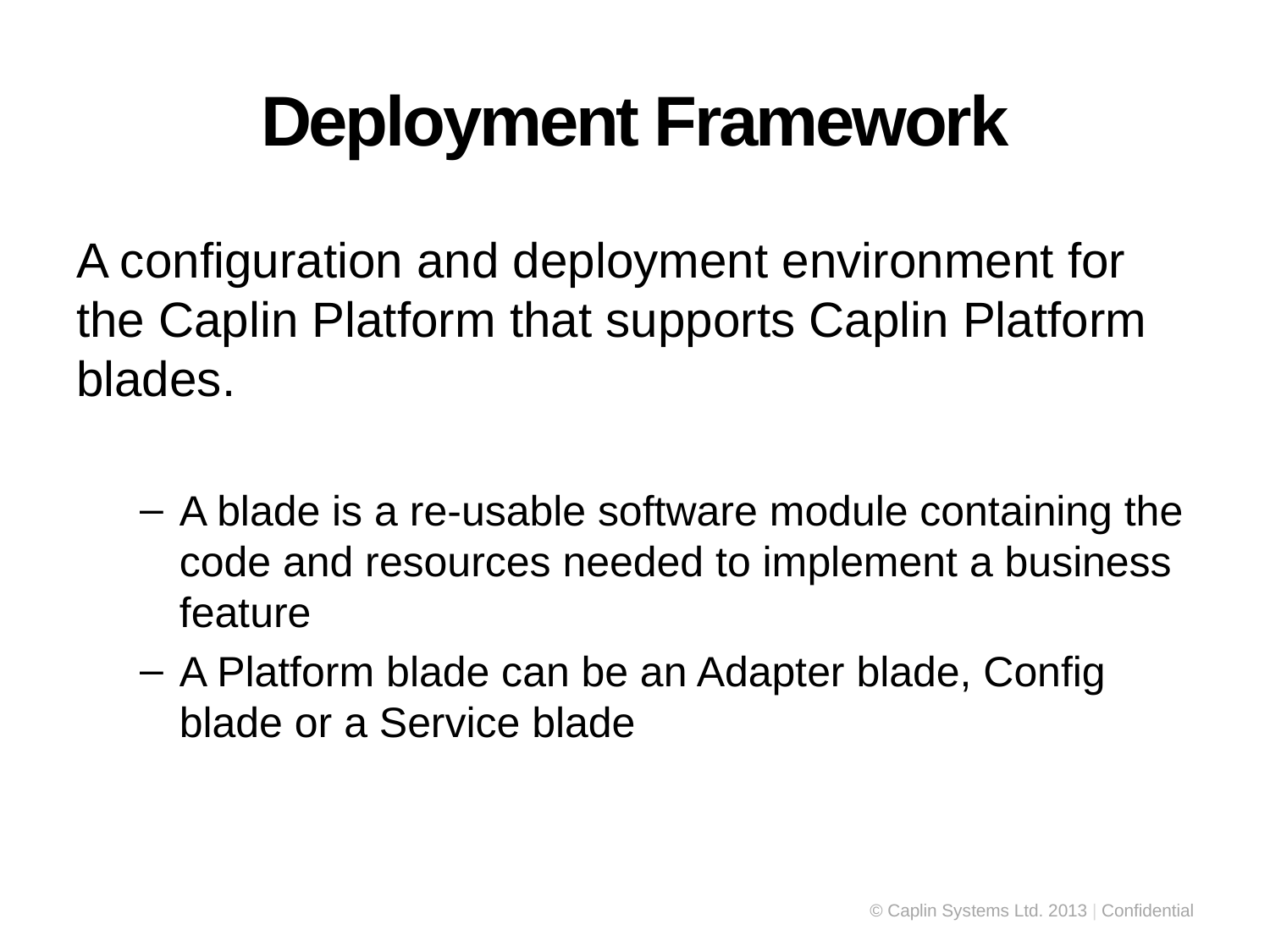

# Deployment Framework
A configuration and deployment environment for the Caplin Platform that supports Caplin Platform blades.

A blade is a re-usable software module containing the code and resources needed to implement a business feature
A Platform blade can be an Adapter blade, Config blade or a Service blade